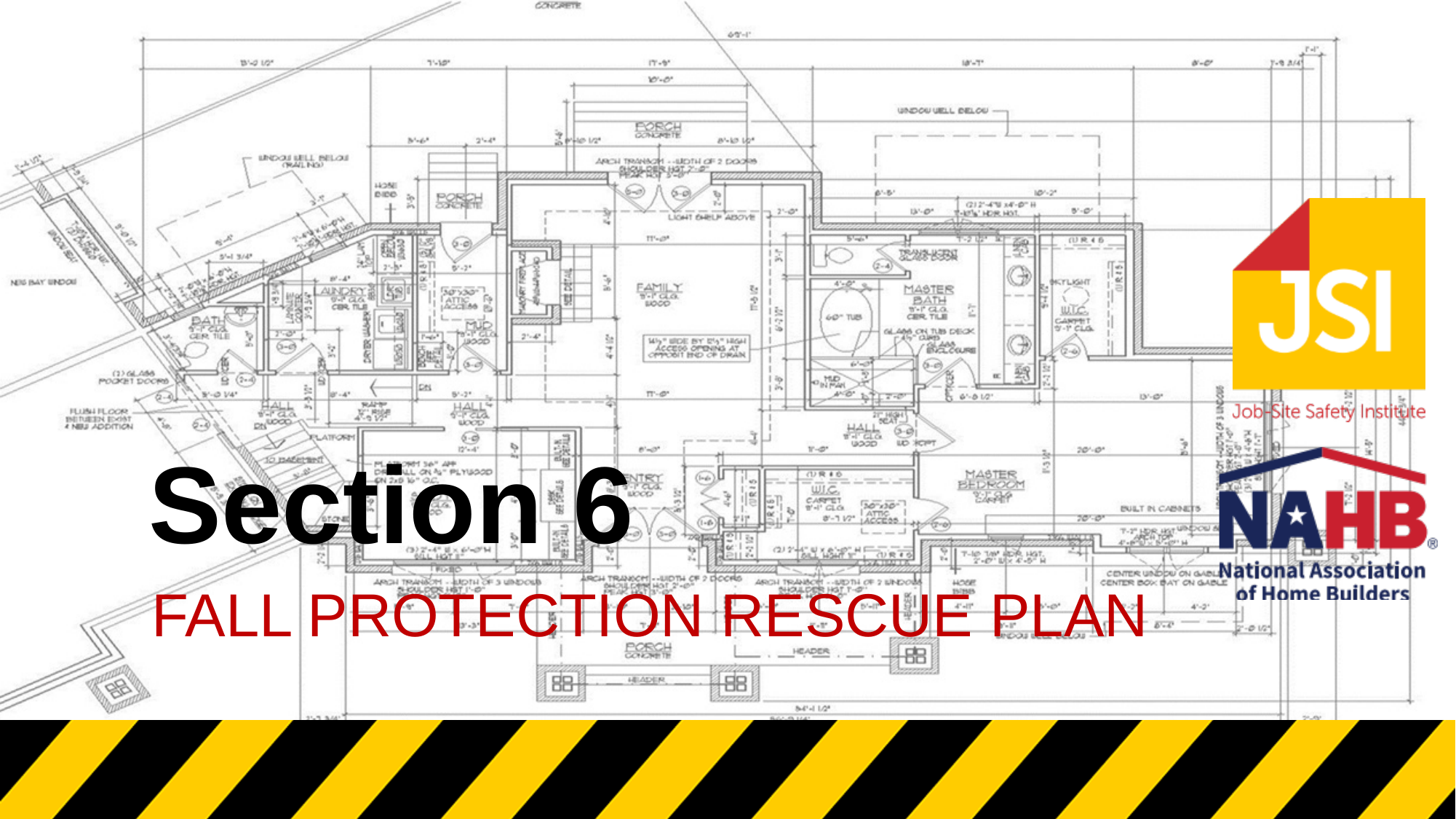

# Section 6
Fall Protection Rescue plan